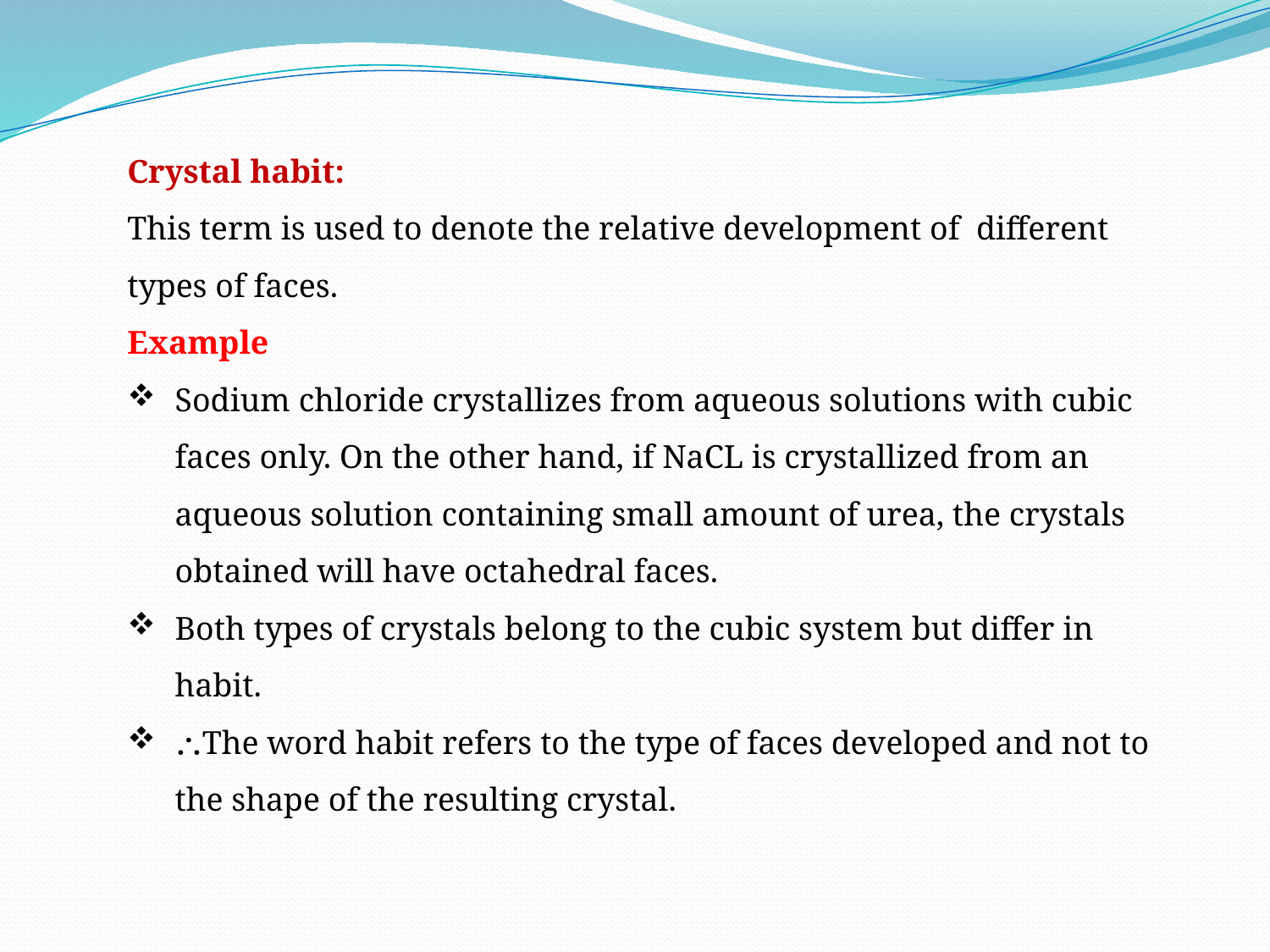

Crystal habit:
This term is used to denote the relative development of  different types of faces.
Example
Sodium chloride crystallizes from aqueous solutions with cubic faces only. On the other hand, if NaCL is crystallized from an aqueous solution containing small amount of urea, the crystals obtained will have octahedral faces.
Both types of crystals belong to the cubic system but differ in habit.
∴The word habit refers to the type of faces developed and not to the shape of the resulting crystal.